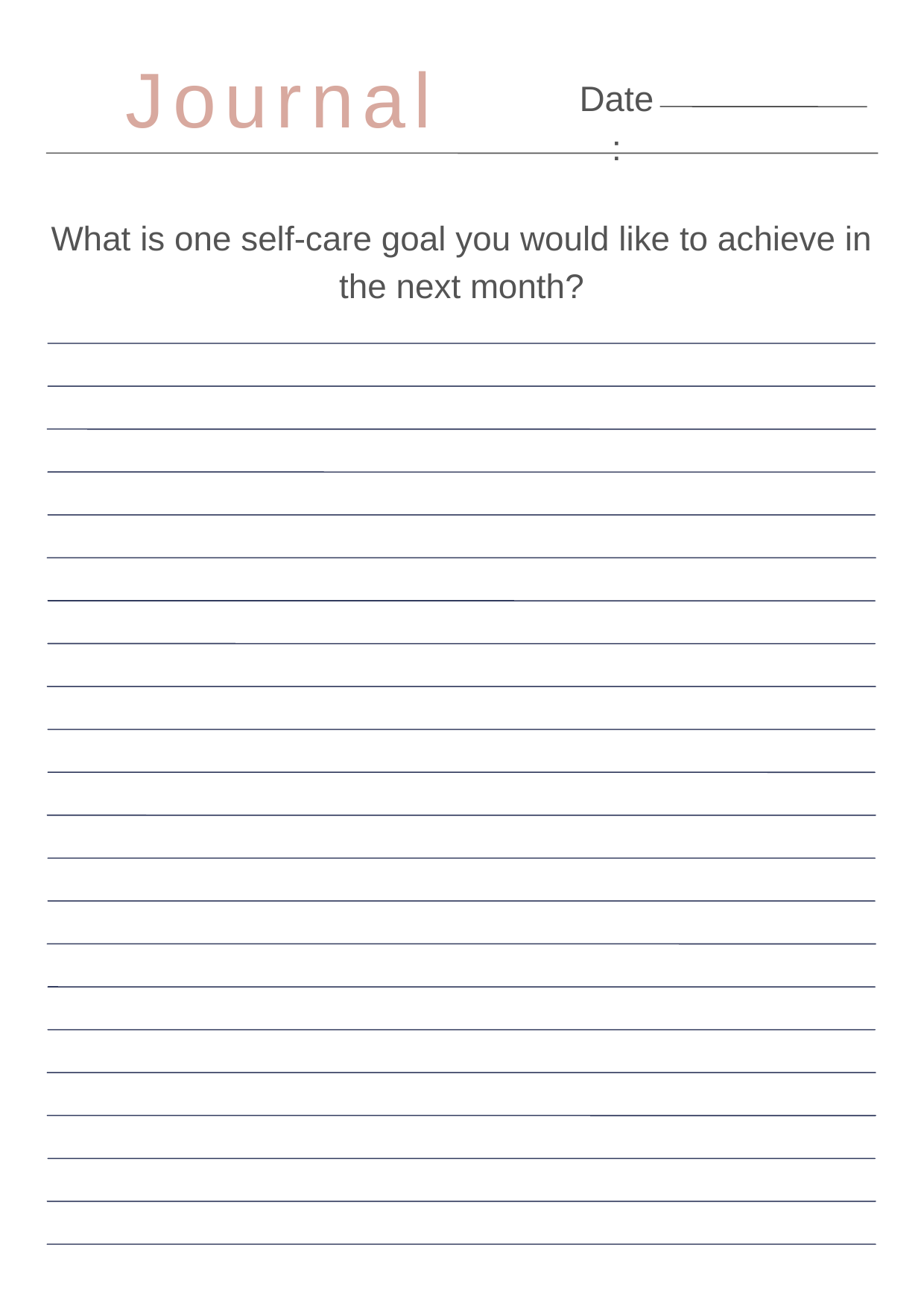

Journal
Date:

What is one self-care goal you would like to achieve in the next month?